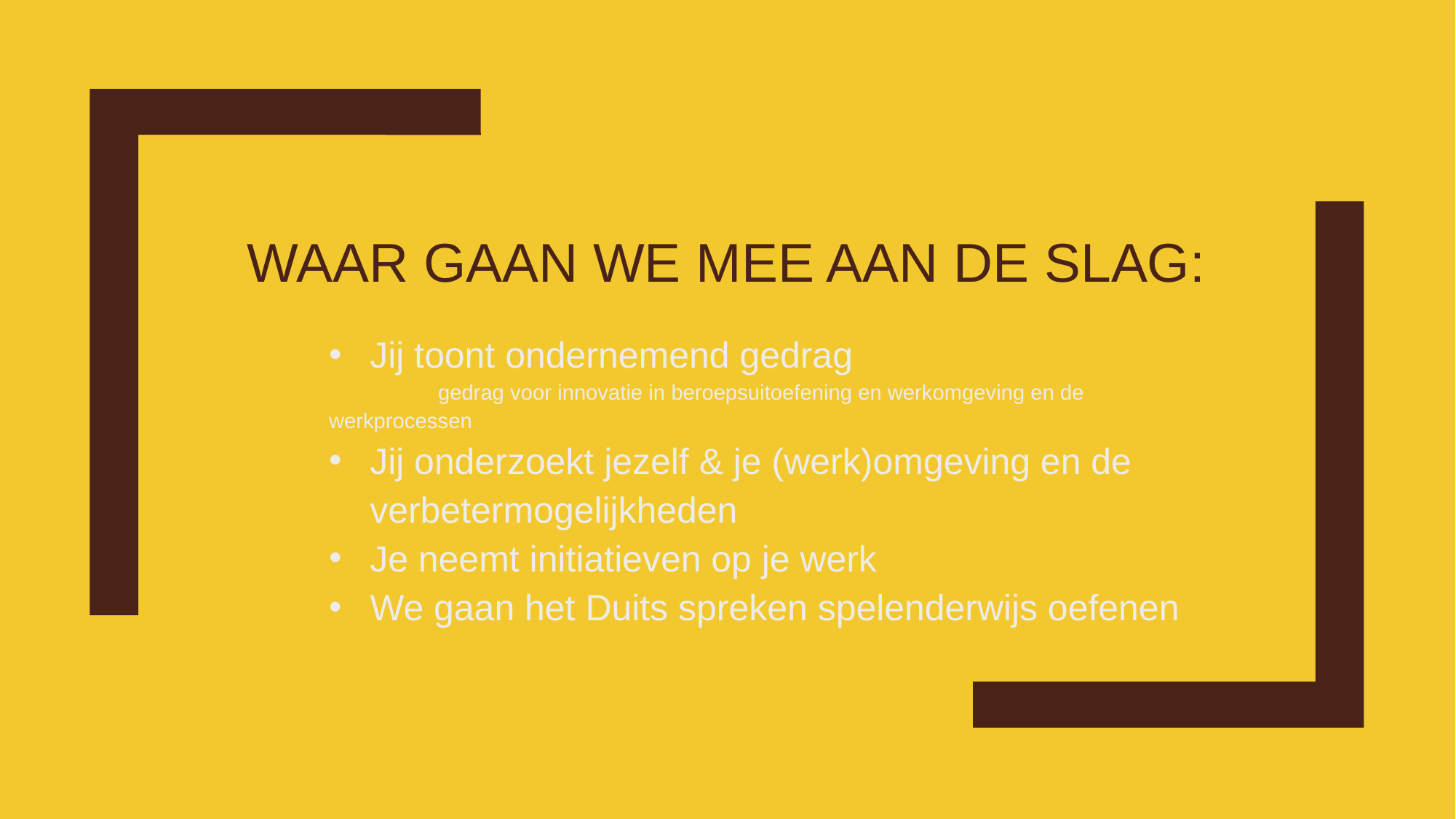

# Waar gaan we mee aan de slag:
Jij toont ondernemend gedrag
	gedrag voor innovatie in beroepsuitoefening en werkomgeving en de werkprocessen
Jij onderzoekt jezelf & je (werk)omgeving en de verbetermogelijkheden
Je neemt initiatieven op je werk
We gaan het Duits spreken spelenderwijs oefenen